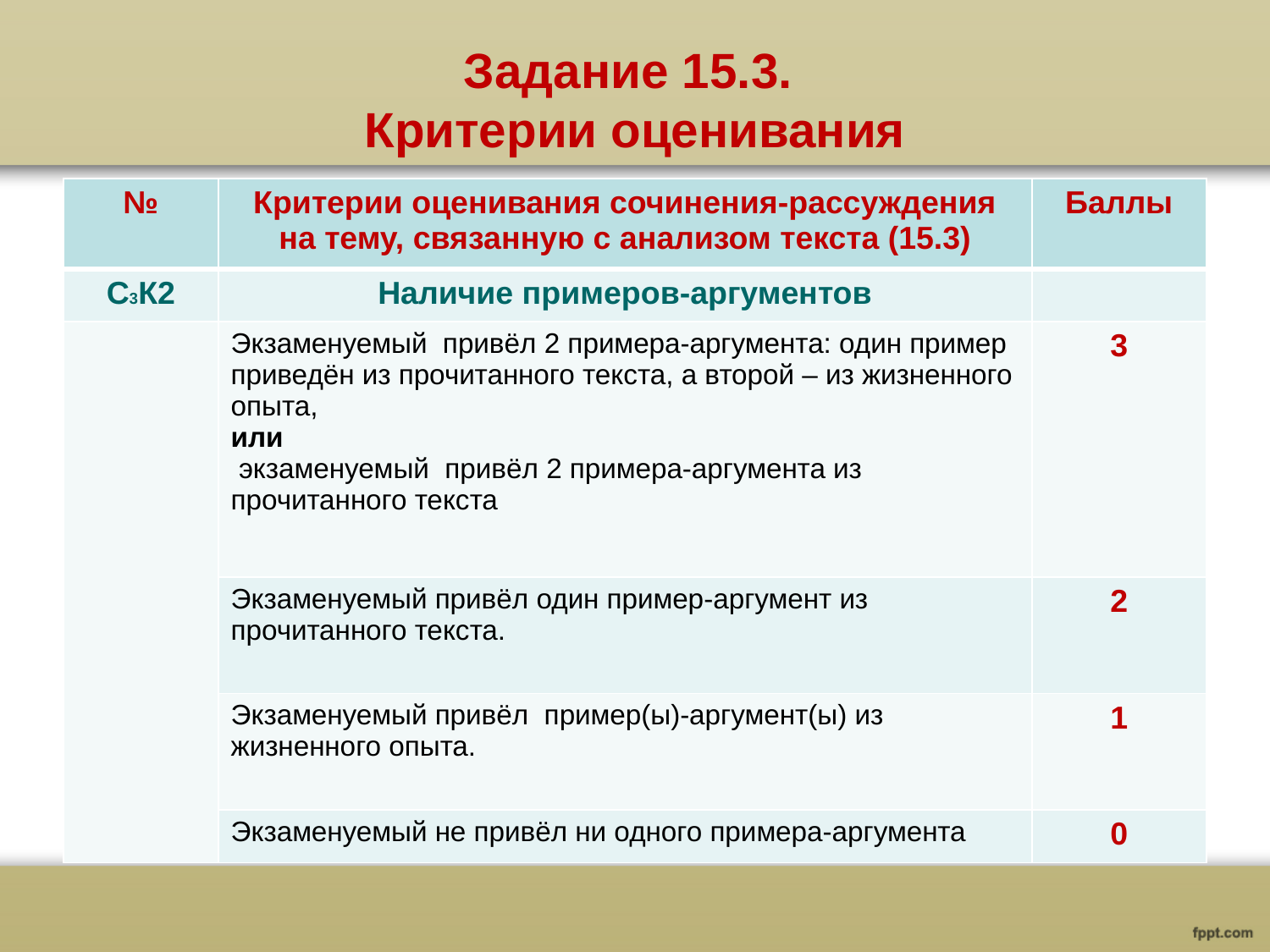

# Задание 15.3. Критерии оценивания
| № | Критерии оценивания сочинения-рассуждения на тему, связанную с анализом текста (15.3) | Баллы |
| --- | --- | --- |
| С3К2 | Наличие примеров-аргументов |  |
|  | Экзаменуемый привёл 2 примера-аргумента: один пример приведён из прочитанного текста, а второй – из жизненного опыта, или экзаменуемый привёл 2 примера-аргумента из прочитанного текста | 3 |
|  | Экзаменуемый привёл один пример-аргумент из прочитанного текста. | 2 |
|  | Экзаменуемый привёл пример(ы)-аргумент(ы) из жизненного опыта. | 1 |
|  | Экзаменуемый не привёл ни одного примера-аргумента | 0 |